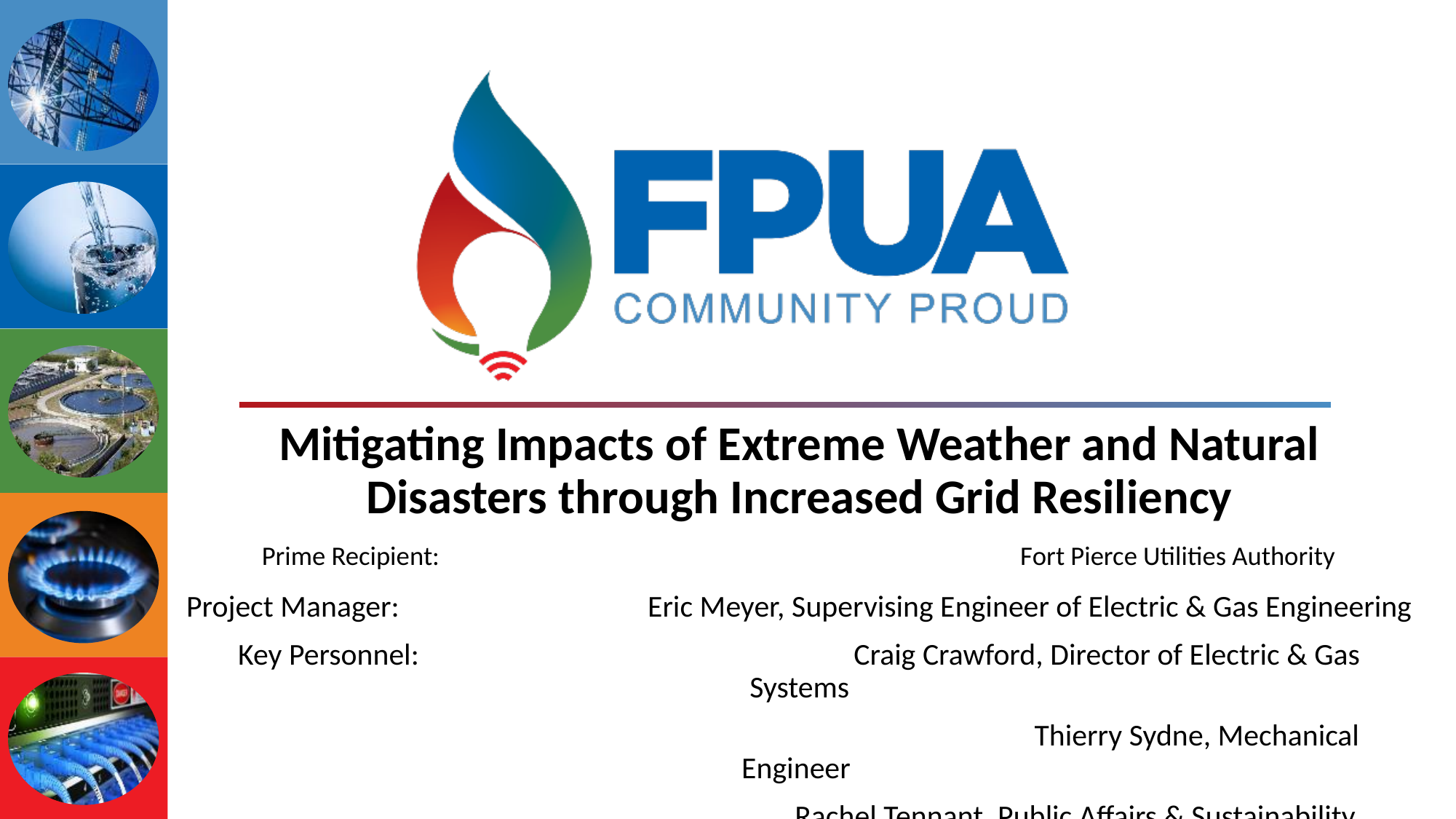

# Mitigating Impacts of Extreme Weather and Natural Disasters through Increased Grid Resiliency
Prime Recipient:                                                                                                 Fort Pierce Utilities Authority
Project Manager:                                    Eric Meyer, Supervising Engineer of Electric & Gas Engineering
Key Personnel:                                                               Craig Crawford, Director of Electric & Gas Systems
                                                                                                                   Thierry Sydne, Mechanical Engineer
	                                                                Rachel Tennant, Public Affairs & Sustainability Manager
						Ashley Levin, Sustainability Program Associate